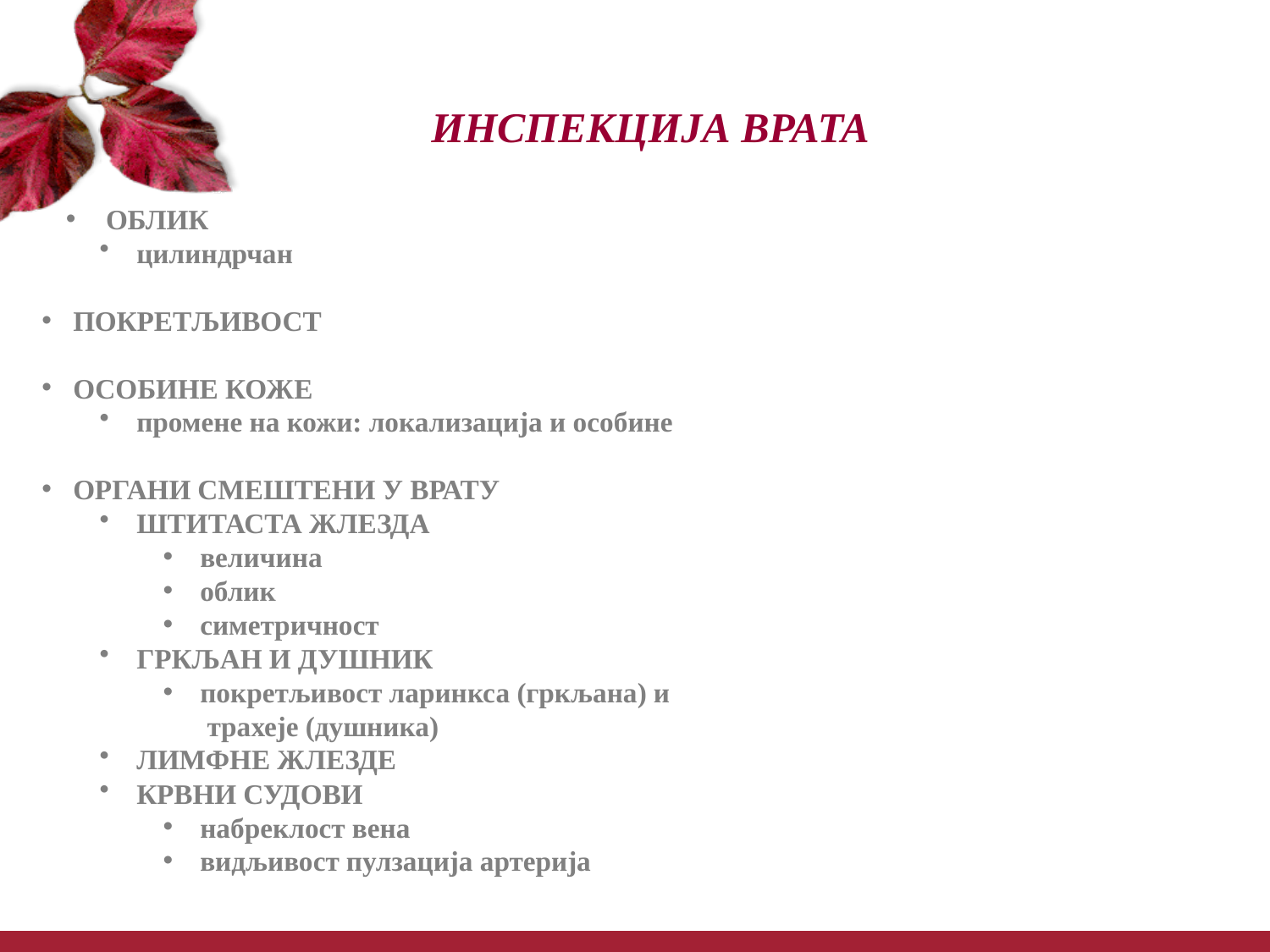

ИНСПЕКЦИЈА ВРАТА

ОБЛИК
 цилиндрчан

 ПОКРЕТЉИВОСТ

 ОСОБИНЕ КОЖЕ
 промене на кожи: локализација и особине

 ОРГАНИ СМЕШТЕНИ У ВРАТУ
 ШТИТАСТА ЖЛЕЗДА
 величина
 облик
 симетричност
 ГРКЉАН И ДУШНИК
 покретљивост ларинкса (гркљана) и
  трахеје (душника)
 ЛИМФНЕ ЖЛЕЗДЕ
 КРВНИ СУДОВИ
 набреклост вена
 видљивост пулзација артерија